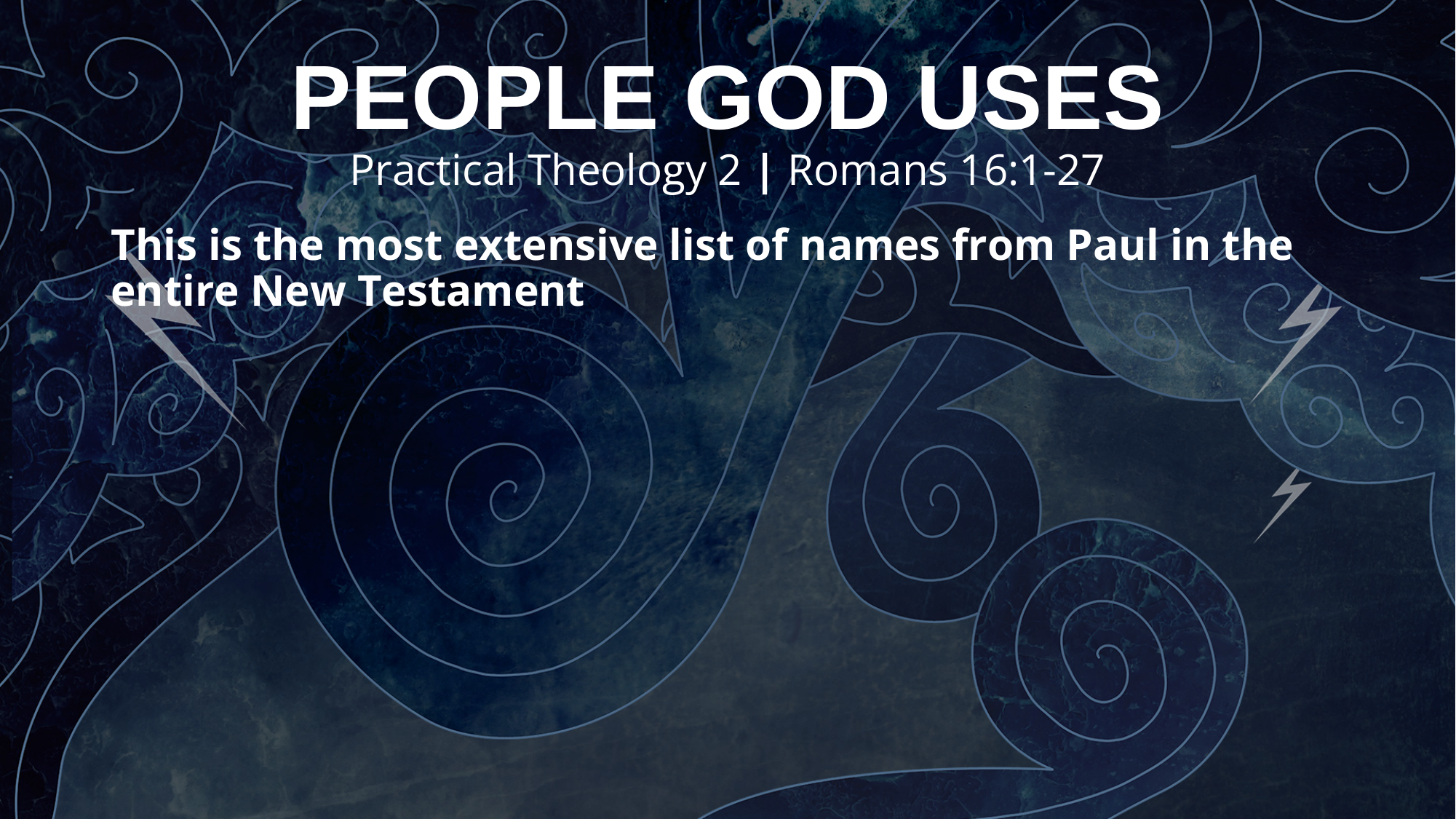

# PEOPLE GOD USES Practical Theology 2 | Romans 16:1-27
This is the most extensive list of names from Paul in the entire New Testament